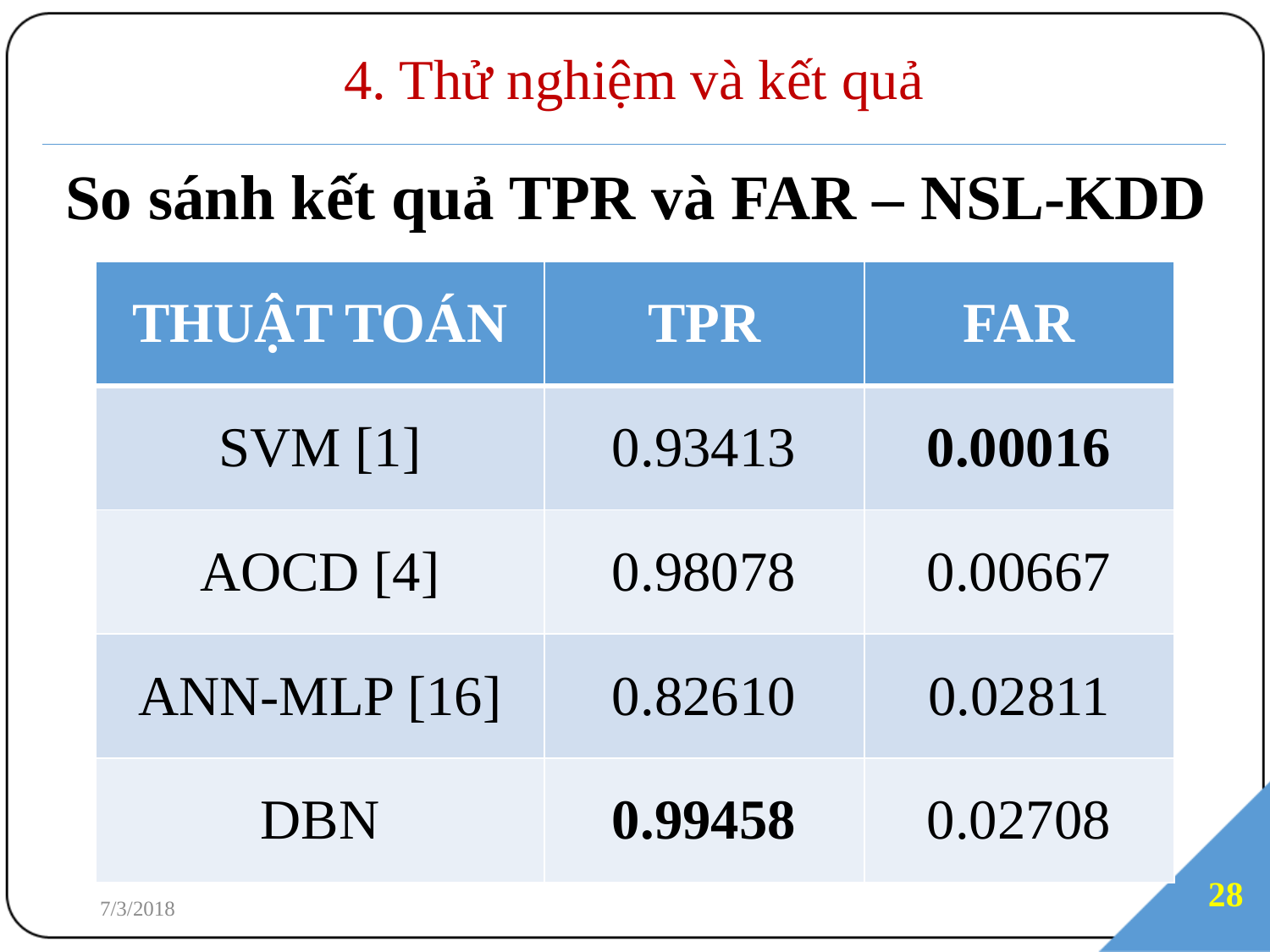

# 4. Thử nghiệm và kết quả
So sánh kết quả TPR và FAR – NSL-KDD

| THUẬT TOÁN | TPR | FAR |
| --- | --- | --- |
| SVM [1] | 0.93413 | 0.00016 |
| AOCD [4] | 0.98078 | 0.00667 |
| ANN-MLP [16] | 0.82610 | 0.02811 |
| DBN | 0.99458 | 0.02708 |
28
7/3/2018